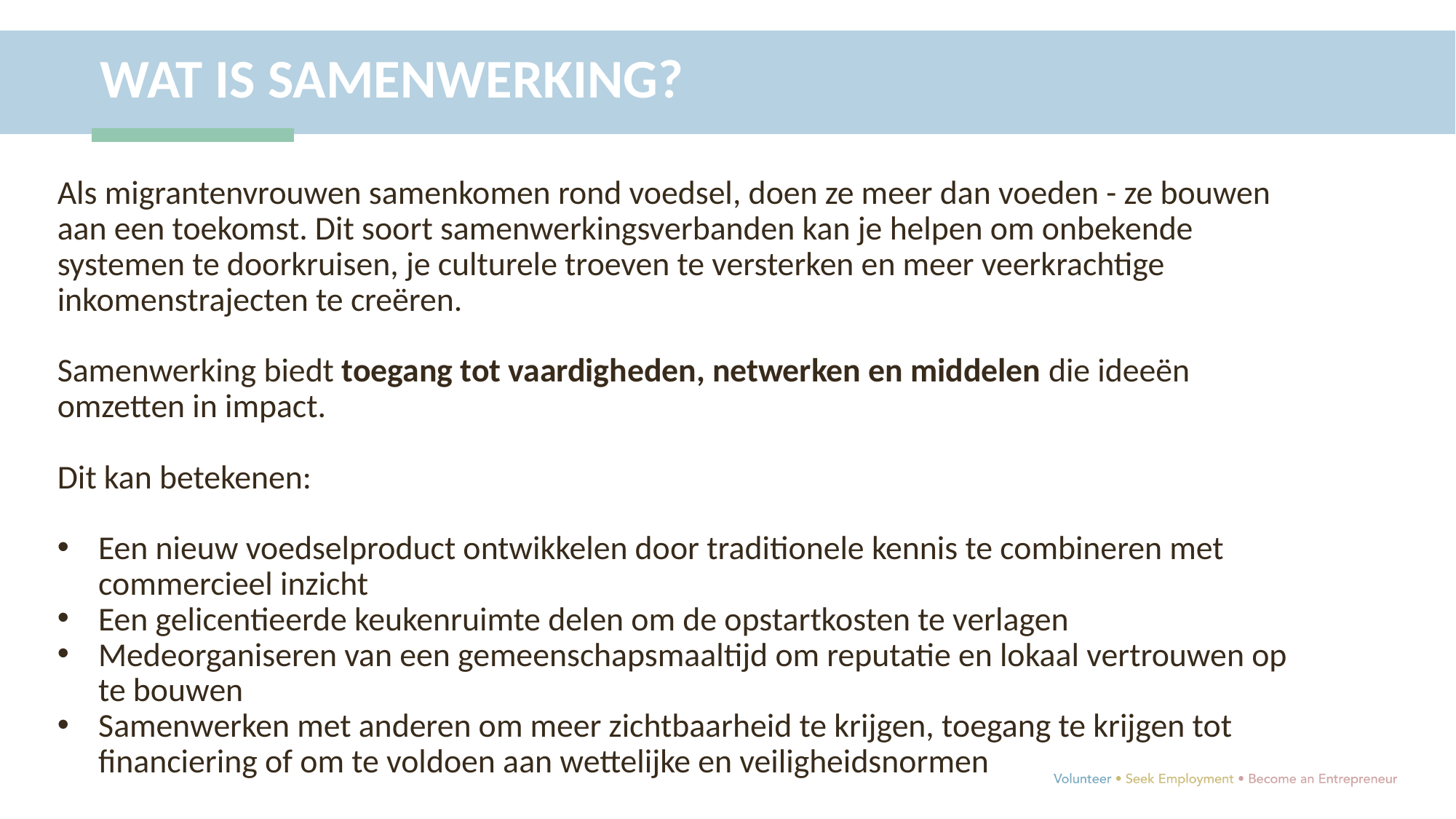

WAT IS SAMENWERKING?
Als migrantenvrouwen samenkomen rond voedsel, doen ze meer dan voeden - ze bouwen aan een toekomst. Dit soort samenwerkingsverbanden kan je helpen om onbekende systemen te doorkruisen, je culturele troeven te versterken en meer veerkrachtige inkomenstrajecten te creëren.

Samenwerking biedt toegang tot vaardigheden, netwerken en middelen die ideeën omzetten in impact.

Dit kan betekenen:

Een nieuw voedselproduct ontwikkelen door traditionele kennis te combineren met commercieel inzicht
Een gelicentieerde keukenruimte delen om de opstartkosten te verlagen
Medeorganiseren van een gemeenschapsmaaltijd om reputatie en lokaal vertrouwen op te bouwen
Samenwerken met anderen om meer zichtbaarheid te krijgen, toegang te krijgen tot financiering of om te voldoen aan wettelijke en veiligheidsnormen